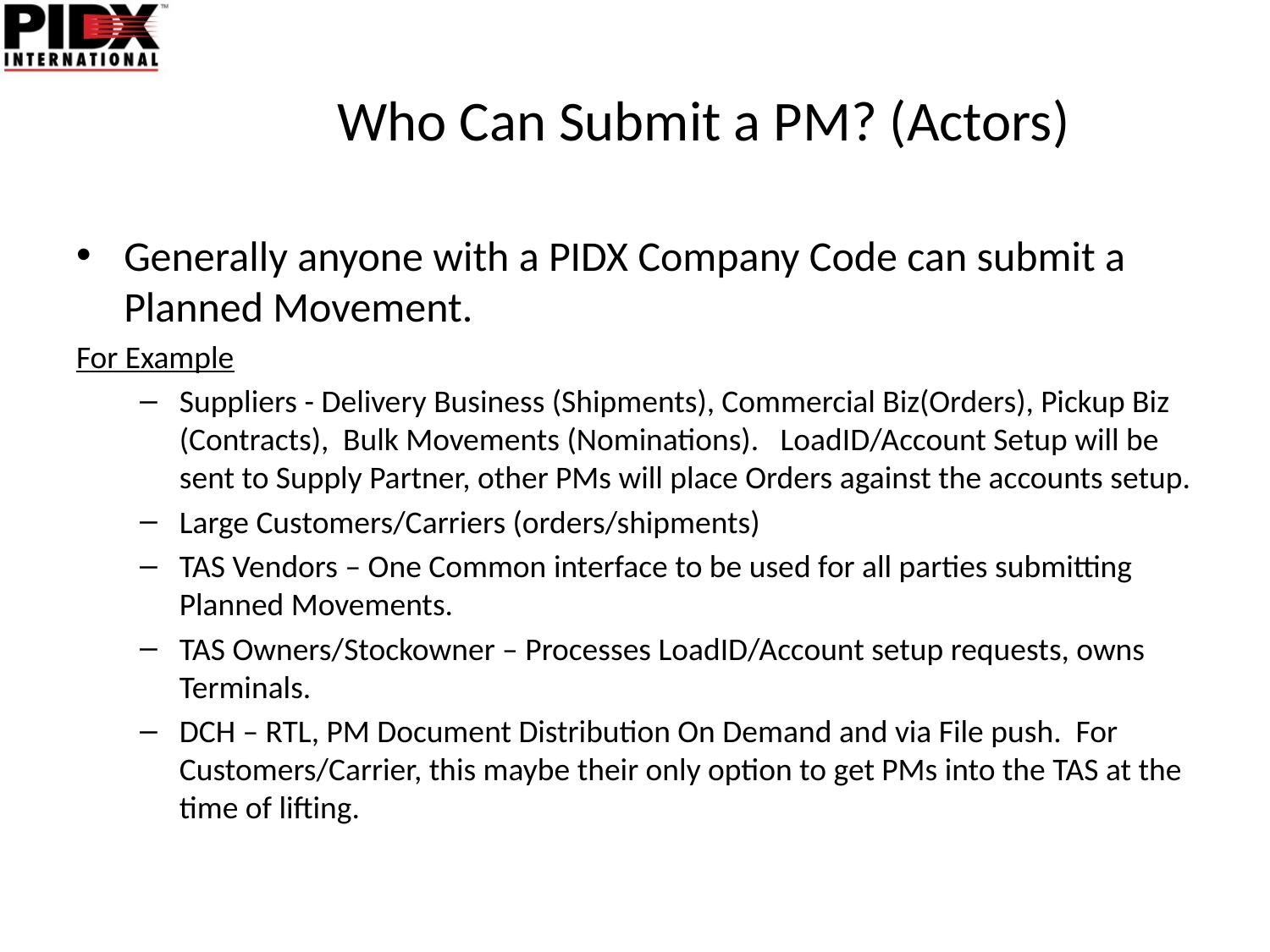

# Who Can Submit a PM? (Actors)
Generally anyone with a PIDX Company Code can submit a Planned Movement.
For Example
Suppliers - Delivery Business (Shipments), Commercial Biz(Orders), Pickup Biz (Contracts),  Bulk Movements (Nominations).   LoadID/Account Setup will be sent to Supply Partner, other PMs will place Orders against the accounts setup.
Large Customers/Carriers (orders/shipments)
TAS Vendors – One Common interface to be used for all parties submitting Planned Movements.
TAS Owners/Stockowner – Processes LoadID/Account setup requests, owns Terminals.
DCH – RTL, PM Document Distribution On Demand and via File push.  For Customers/Carrier, this maybe their only option to get PMs into the TAS at the time of lifting.